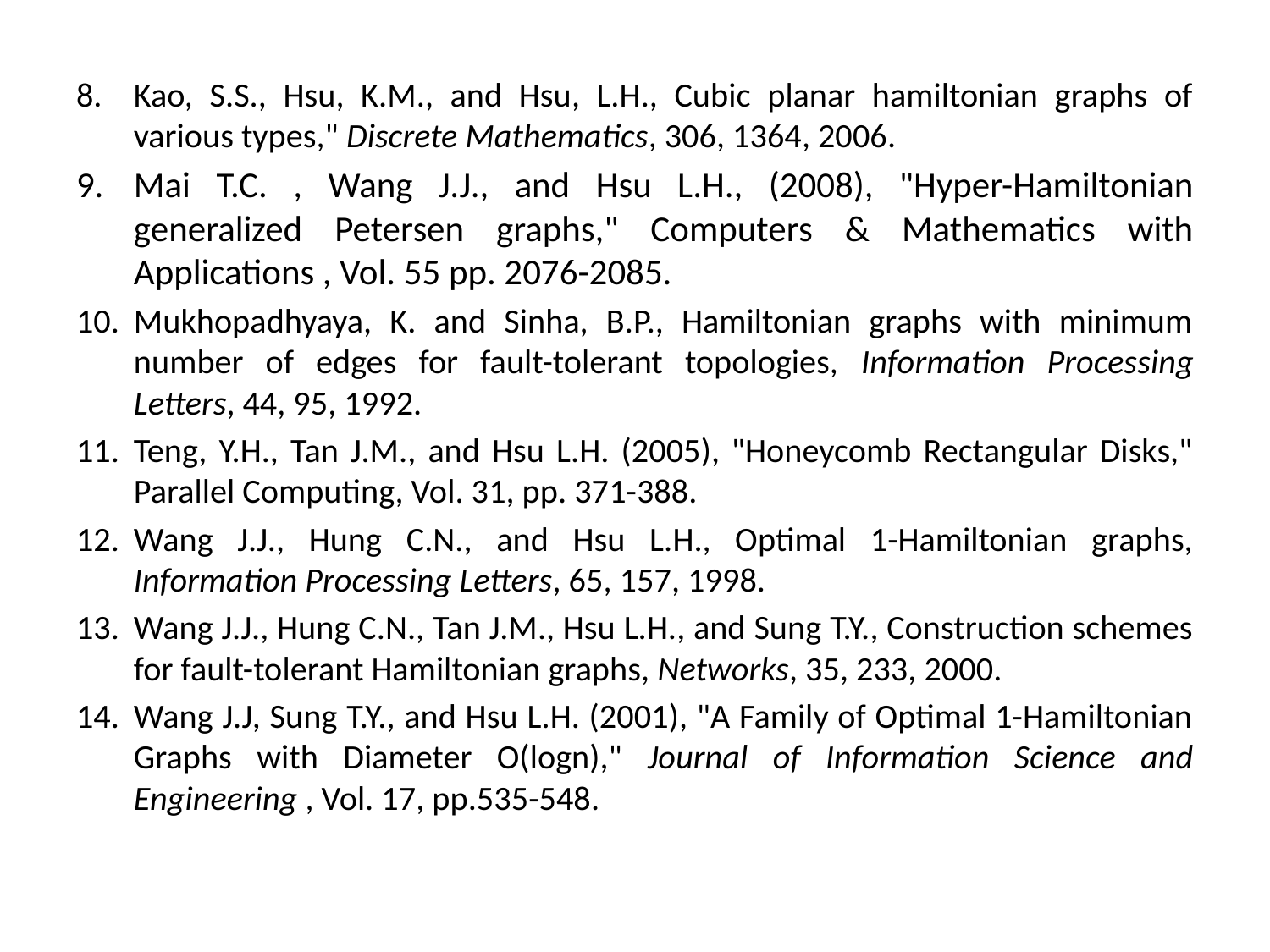

#
Kao, S.S., Hsu, K.M., and Hsu, L.H., Cubic planar hamiltonian graphs of various types," Discrete Mathematics, 306, 1364, 2006.
Mai T.C. , Wang J.J., and Hsu L.H., (2008), "Hyper-Hamiltonian generalized Petersen graphs," Computers & Mathematics with Applications , Vol. 55 pp. 2076-2085.
Mukhopadhyaya, K. and Sinha, B.P., Hamiltonian graphs with minimum number of edges for fault-tolerant topologies, Information Processing Letters, 44, 95, 1992.
Teng, Y.H., Tan J.M., and Hsu L.H. (2005), "Honeycomb Rectangular Disks," Parallel Computing, Vol. 31, pp. 371-388.
Wang J.J., Hung C.N., and Hsu L.H., Optimal 1-Hamiltonian graphs, Information Processing Letters, 65, 157, 1998.
Wang J.J., Hung C.N., Tan J.M., Hsu L.H., and Sung T.Y., Construction schemes for fault-tolerant Hamiltonian graphs, Networks, 35, 233, 2000.
Wang J.J, Sung T.Y., and Hsu L.H. (2001), "A Family of Optimal 1-Hamiltonian Graphs with Diameter O(logn)," Journal of Information Science and Engineering , Vol. 17, pp.535-548.